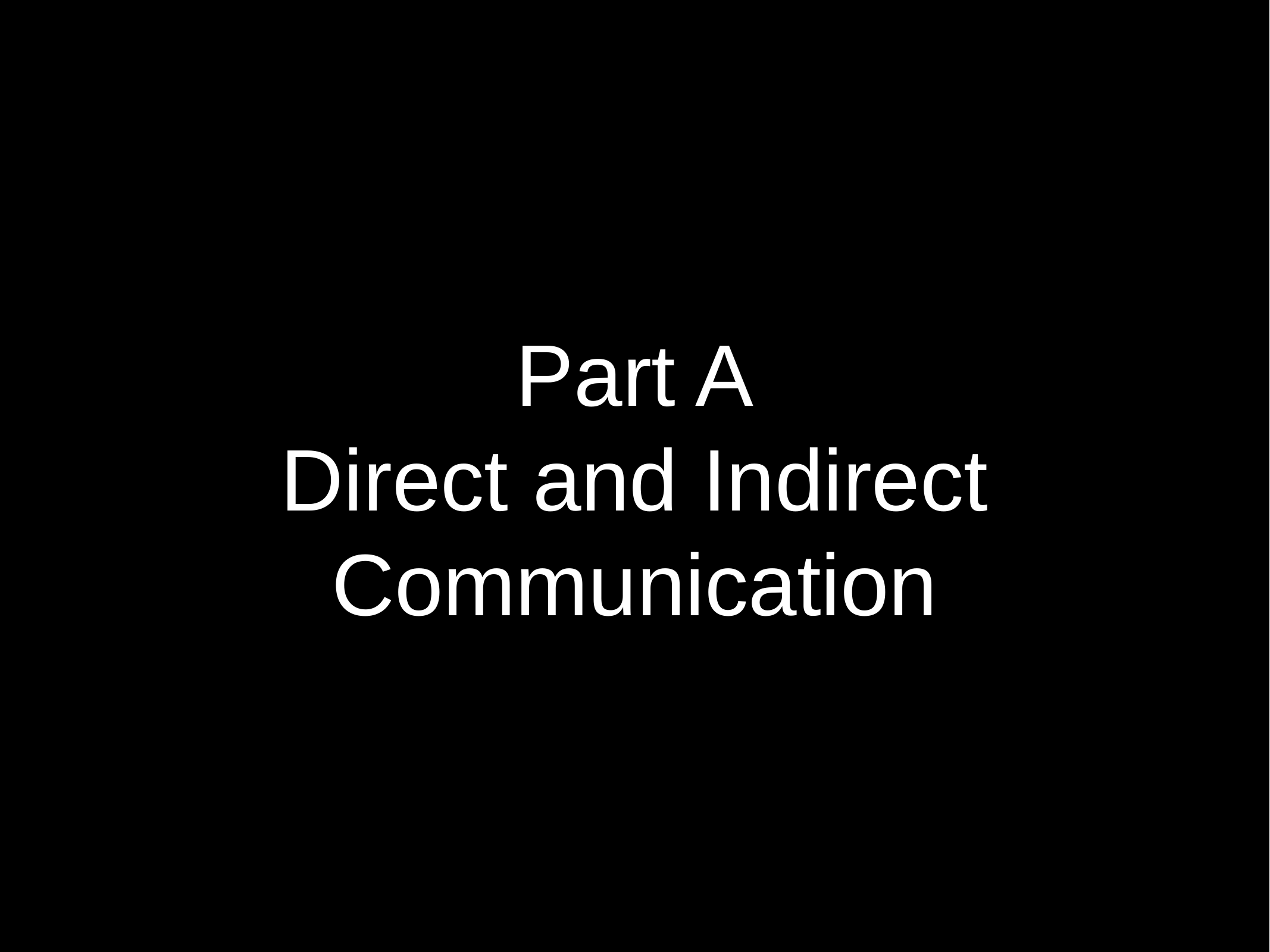

# Part A
Direct and Indirect Communication